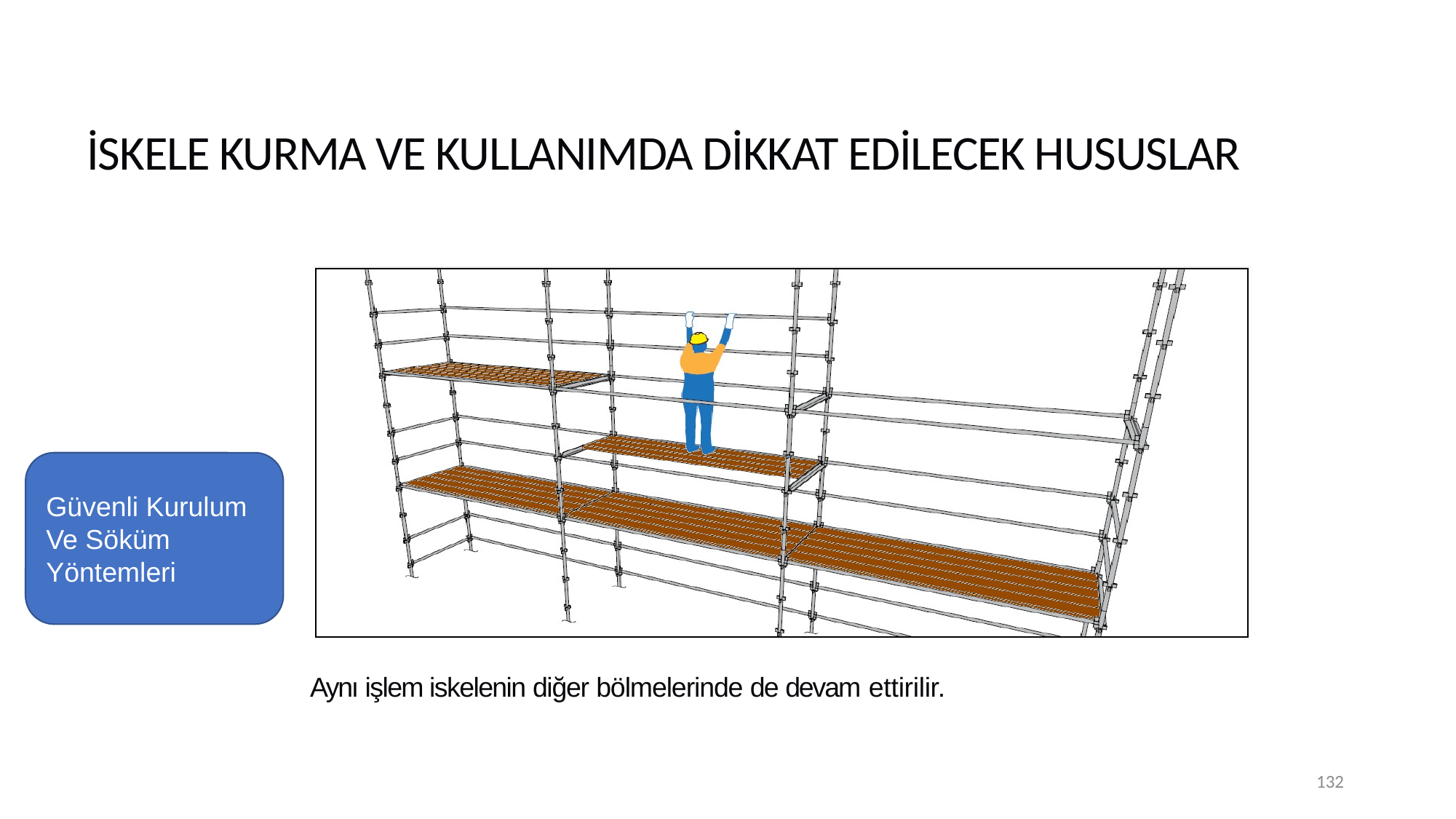

İSKELE KURMA VE KULLANIMDA DİKKAT EDİLECEK HUSUSLAR

Güvenli Kurulum Ve Söküm Yöntemleri
Aynı işlem iskelenin diğer bölmelerinde de devam ettirilir.
132